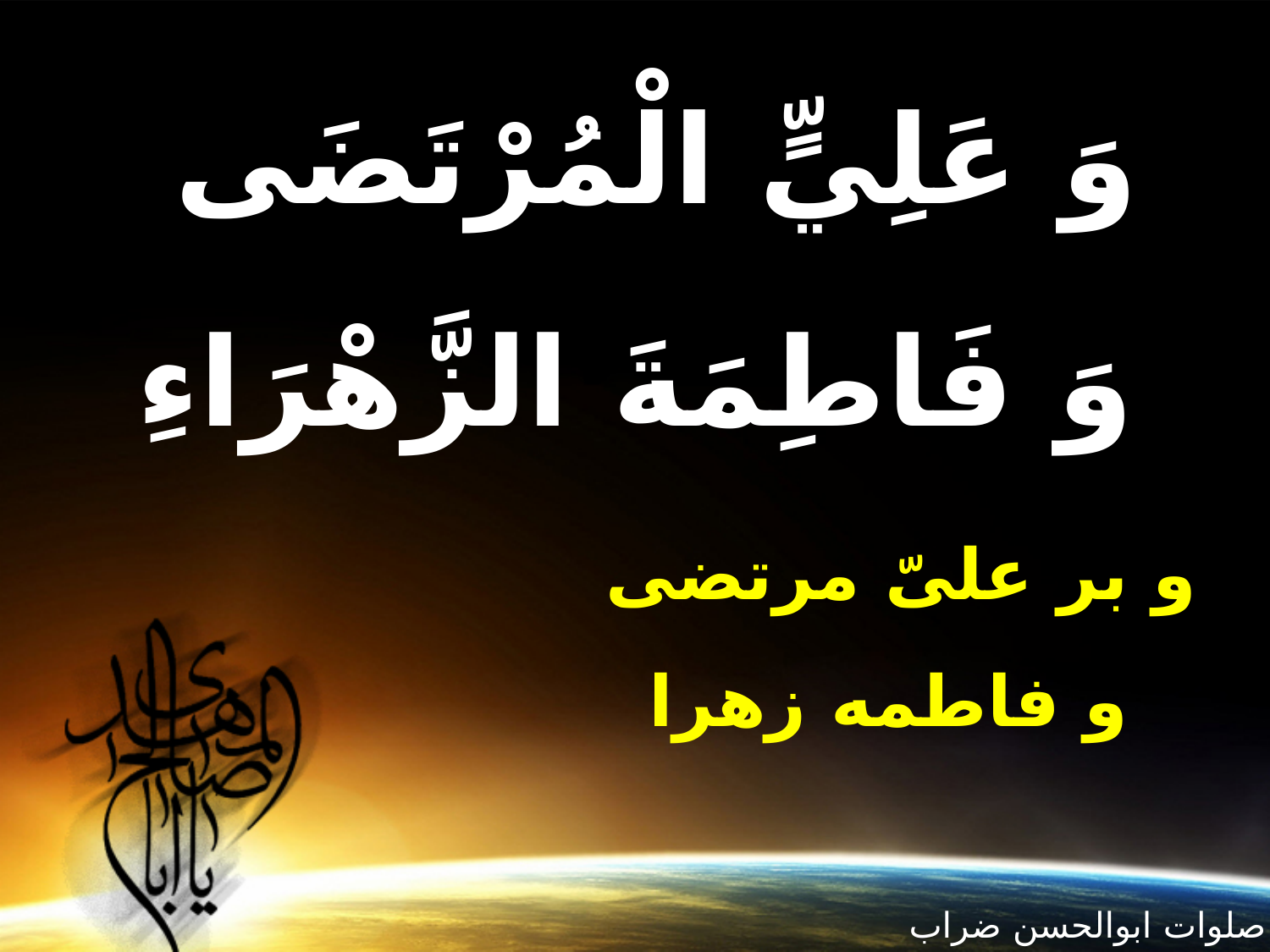

وَ عَلِيٍّ الْمُرْتَضَى‏
وَ فَاطِمَةَ الزَّهْرَاءِ
و بر علىّ مرتضى
و فاطمه زهرا